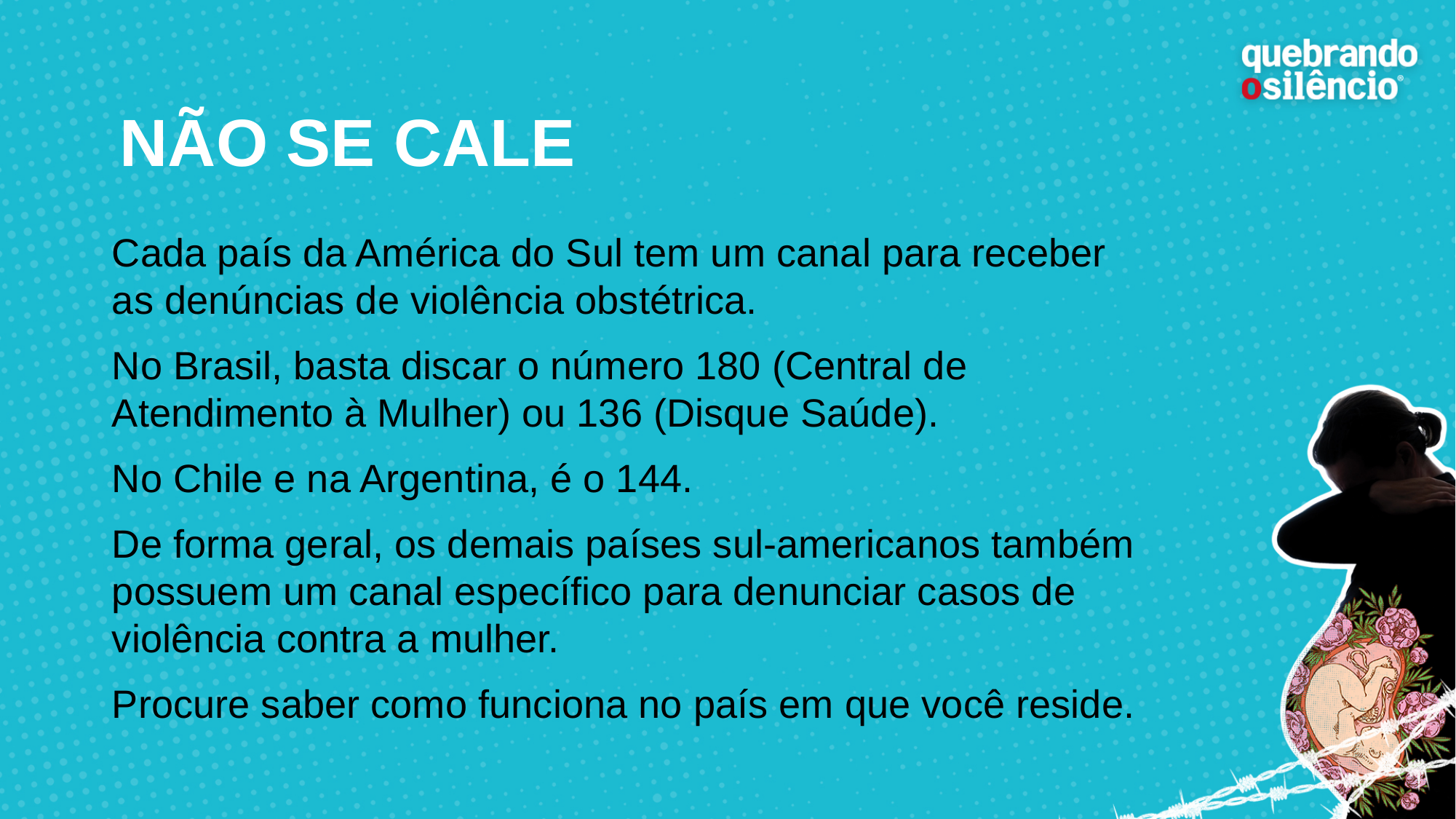

# NÃO SE CALE
Cada país da América do Sul tem um canal para receber as denúncias de violência obstétrica.
No Brasil, basta discar o número 180 (Central de Atendimento à Mulher) ou 136 (Disque Saúde).
No Chile e na Argentina, é o 144.
De forma geral, os demais países sul-americanos também possuem um canal específico para denunciar casos de violência contra a mulher.
Procure saber como funciona no país em que você reside.